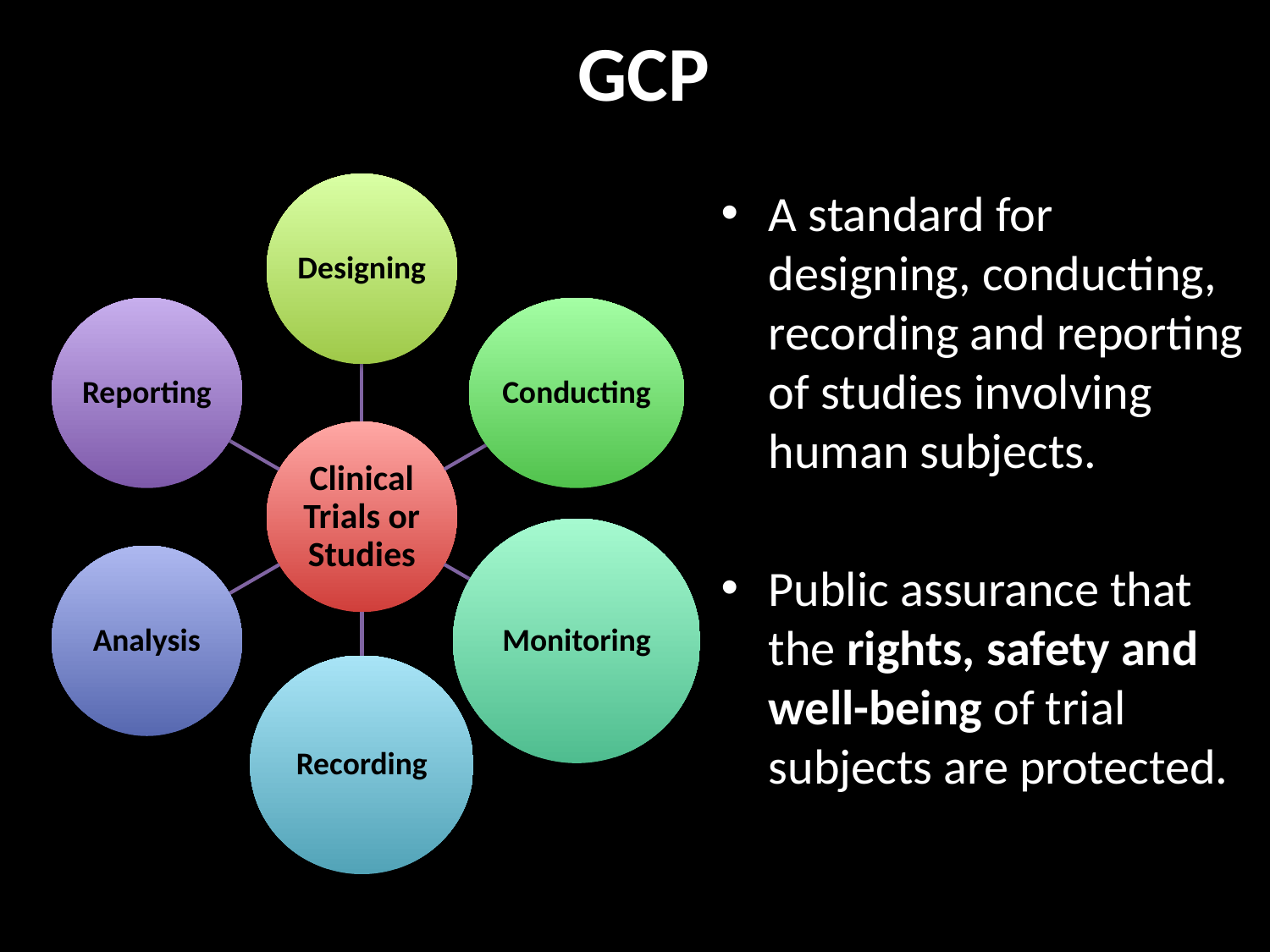

# GCP
Clinical Trials or Studies

Designing

Conducting

Monitoring

Recording

Analysis

Reporting
A standard for designing, conducting, recording and reporting of studies involving human subjects.

Public assurance that the rights, safety and well-being of trial subjects are protected.